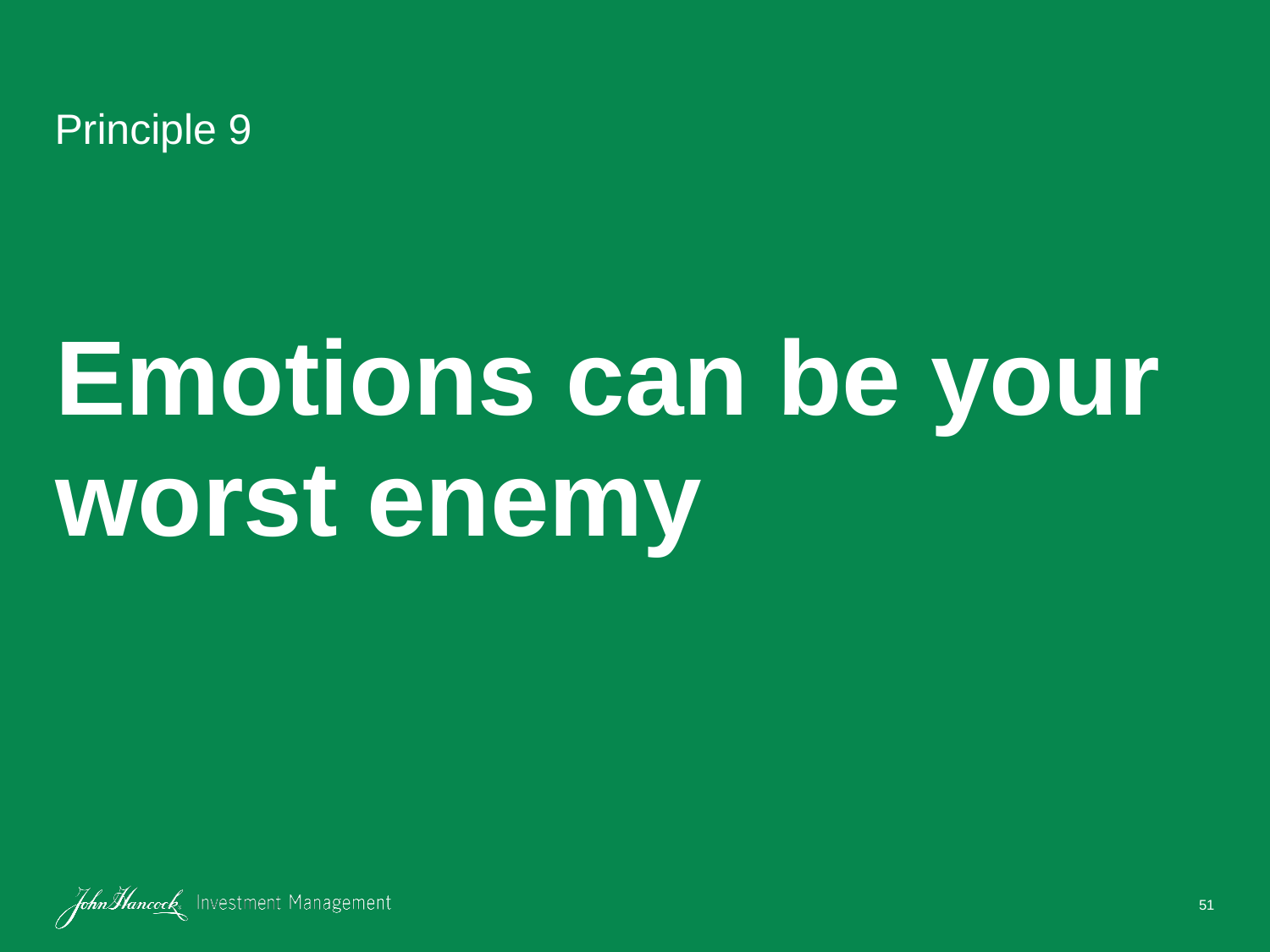

Principle 9
# Emotions can be your worst enemy
51